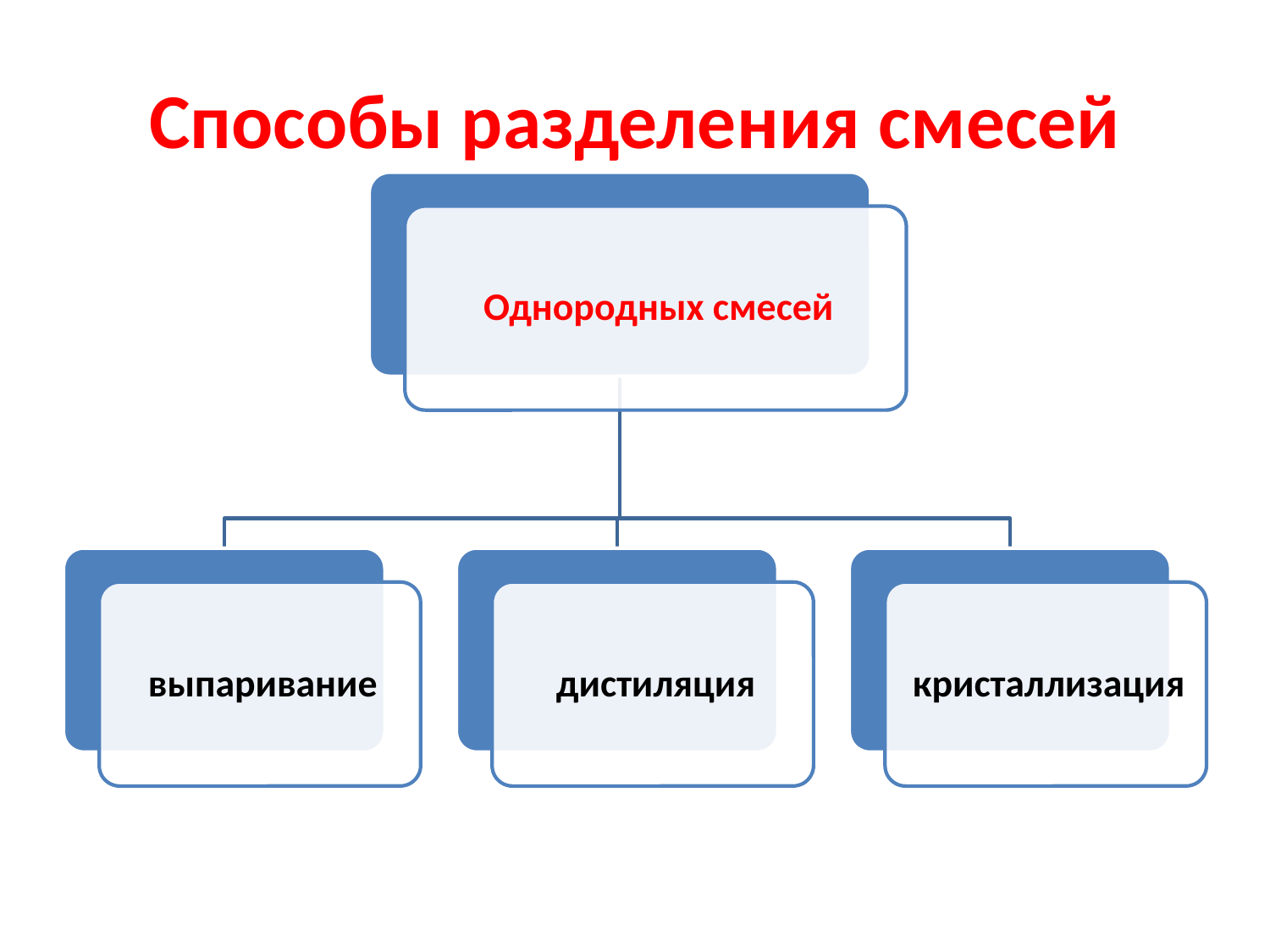

# Способы разделения смесей
Однородных смесей
выпаривание
дистиляция
кристаллизация